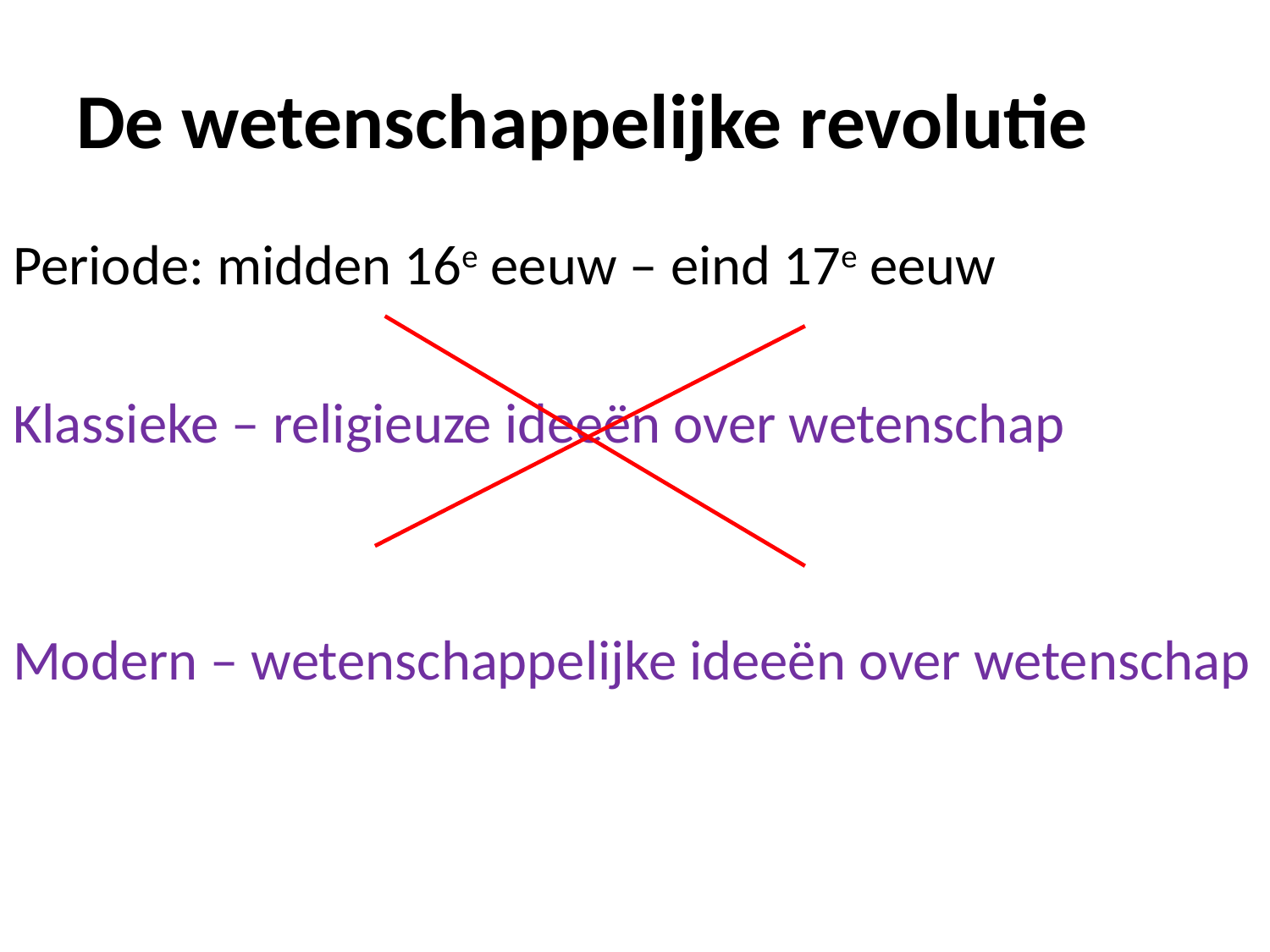

# De wetenschappelijke revolutie
Periode: midden 16e eeuw – eind 17e eeuw

Klassieke – religieuze ideeën over wetenschap

Modern – wetenschappelijke ideeën over wetenschap